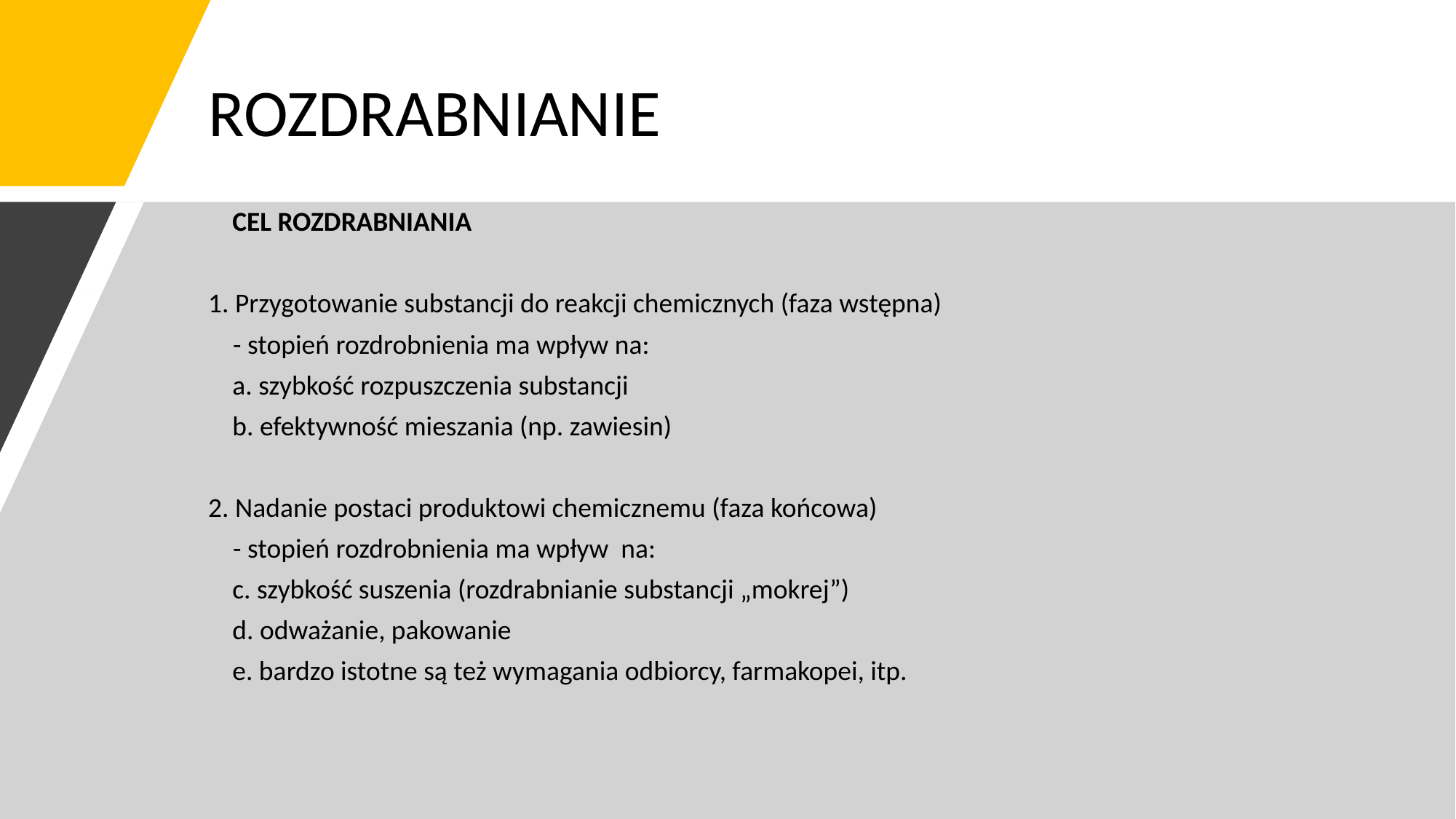

# ROZDRABNIANIE

	CEL ROZDRABNIANIA

1. Przygotowanie substancji do reakcji chemicznych (faza wstępna)
    - stopień rozdrobnienia ma wpływ na:
		a. szybkość rozpuszczenia substancji
		b. efektywność mieszania (np. zawiesin)

2. Nadanie postaci produktowi chemicznemu (faza końcowa)
    - stopień rozdrobnienia ma wpływ  na:
		c. szybkość suszenia (rozdrabnianie substancji „mokrej”)
		d. odważanie, pakowanie
		e. bardzo istotne są też wymagania odbiorcy, farmakopei, itp.